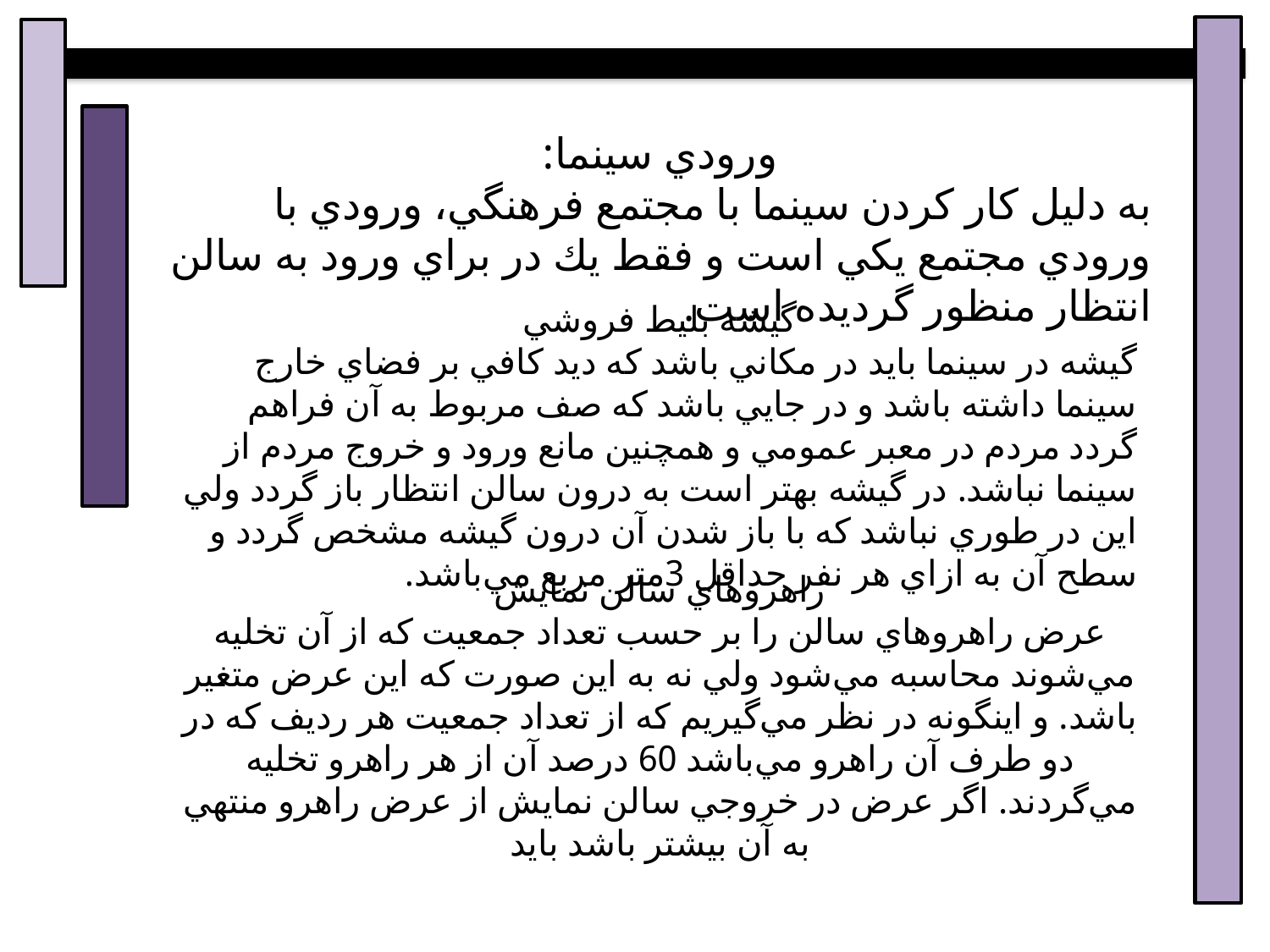

ورودي سينما:
به دليل كار كردن سينما با مجتمع فرهنگي، ورودي با ورودي مجتمع يكي است و فقط يك در براي ورود به سالن انتظار منظور گرديده است.
گيشه بليط‌ فروشي
گيشه در سينما بايد در مكاني باشد كه ديد كافي بر فضاي خارج سينما داشته باشد و در جايي باشد كه صف مربوط به آن فراهم گردد مردم در معبر عمومي و همچنين مانع ورود و خروج مردم از سينما نباشد. در گيشه بهتر است به درون سالن انتظار باز گردد ولي اين در طوري نباشد كه با باز شدن آن درون گيشه مشخص گردد و سطح آن به ازاي هر نفر حداقل 3متر مربع مي‌باشد.
راهروهاي سالن نمايش
عرض راهروهاي سالن را بر حسب تعداد جمعيت كه از آن تخليه مي‌شوند محاسبه مي‌شود ولي نه به اين صورت كه اين عرض متغير باشد. و اينگونه در نظر مي‌گيريم كه از تعداد جمعيت هر رديف كه در دو طرف آن راهرو مي‌باشد 60 درصد آن از هر راهرو تخليه مي‌گردند. اگر عرض در خروجي سالن نمايش از عرض راهرو منتهي به آن بيشتر باشد بايد